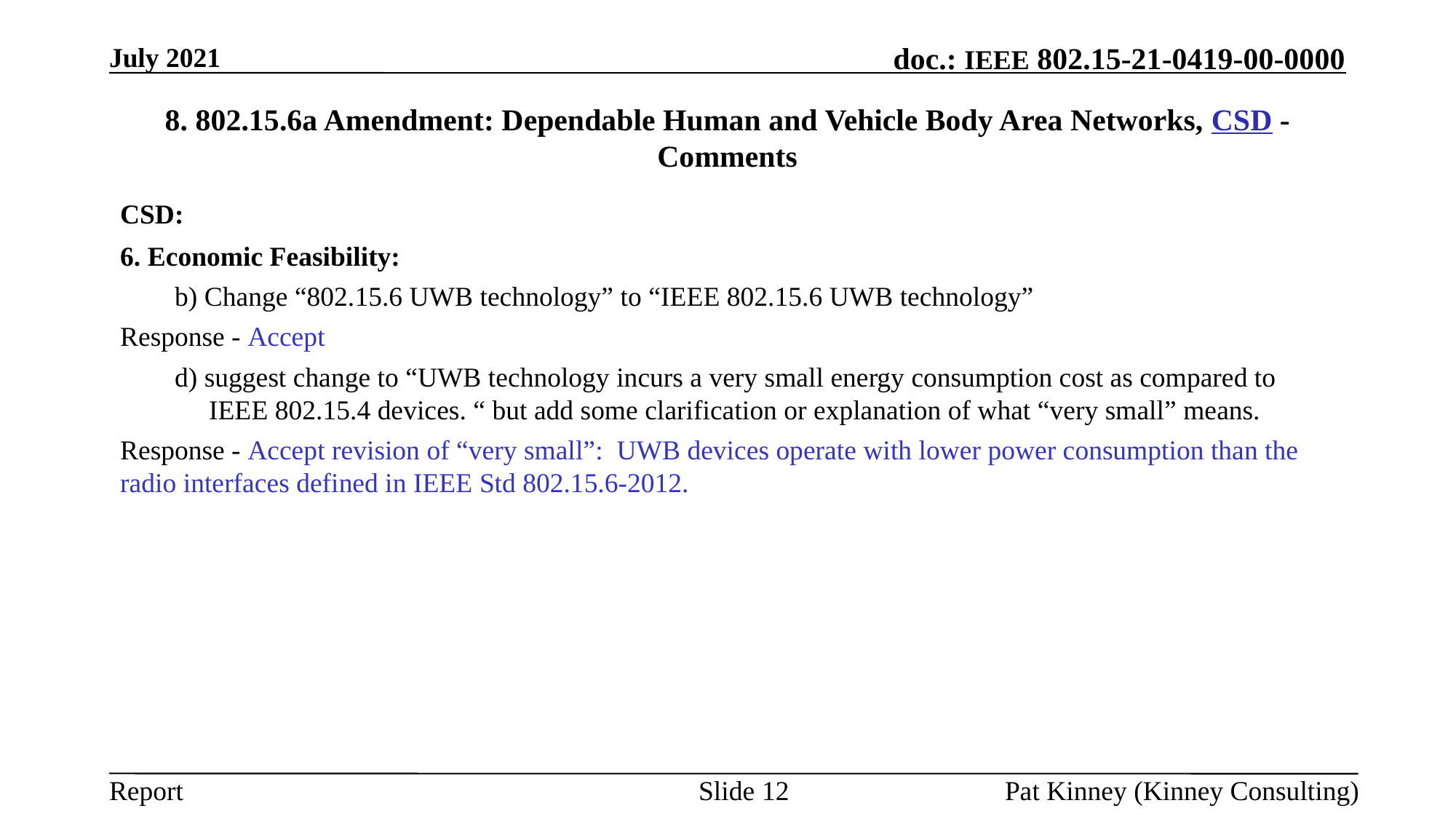

July 2021
# 8. 802.15.6a Amendment: Dependable Human and Vehicle Body Area Networks, CSD - Comments
CSD:
6. Economic Feasibility:
b) Change “802.15.6 UWB technology” to “IEEE 802.15.6 UWB technology”
Response - Accept
d) suggest change to “UWB technology incurs a very small energy consumption cost as compared to IEEE 802.15.4 devices. “ but add some clarification or explanation of what “very small” means.
Response - Accept revision of “very small”:  UWB devices operate with lower power consumption than the radio interfaces defined in IEEE Std 802.15.6-2012.

Pat Kinney (Kinney Consulting)
Slide 12